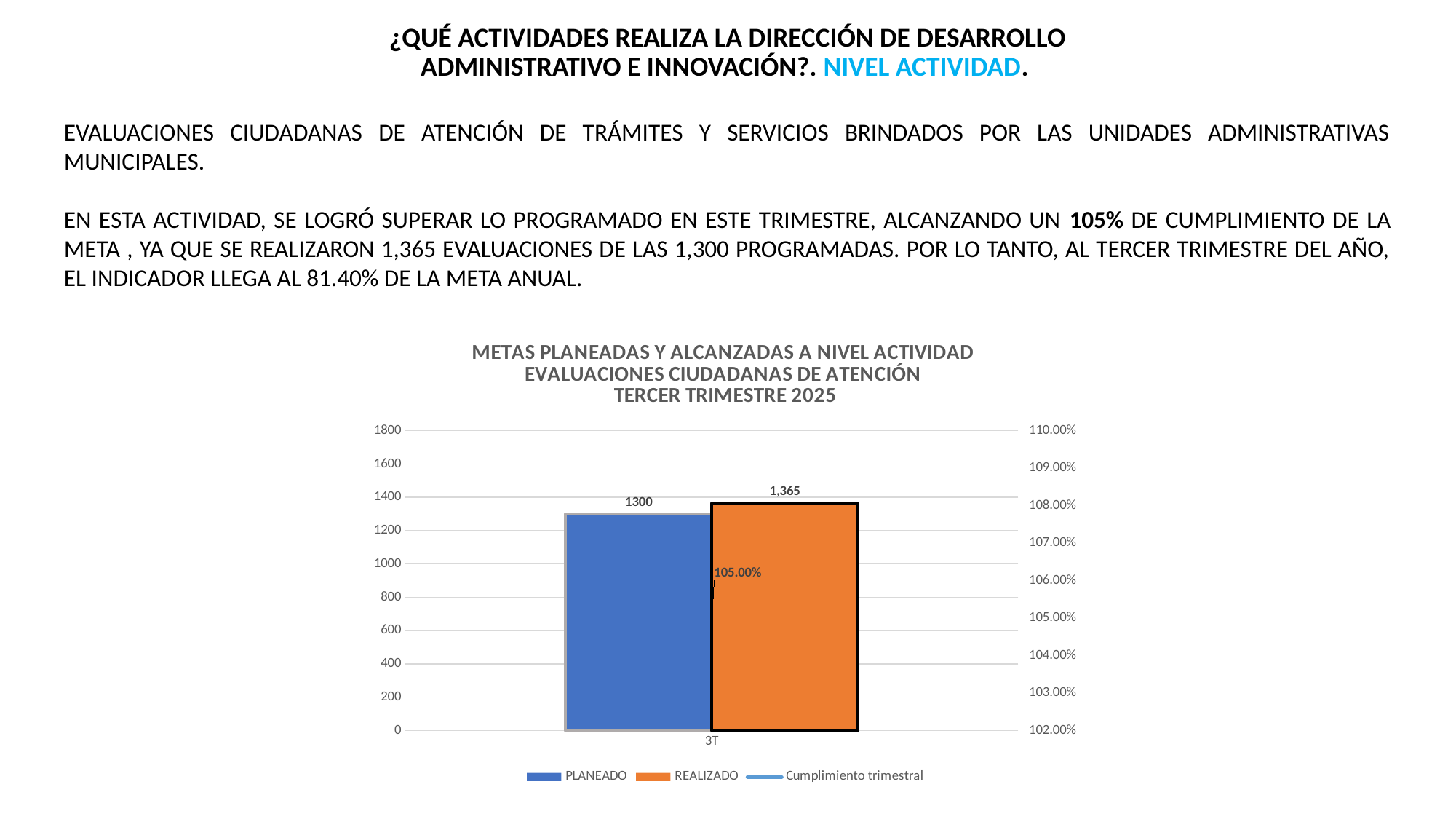

¿QUÉ ACTIVIDADES REALIZA LA DIRECCIÓN DE DESARROLLO ADMINISTRATIVO E INNOVACIÓN?. NIVEL ACTIVIDAD.
EVALUACIONES CIUDADANAS DE ATENCIÓN DE TRÁMITES Y SERVICIOS BRINDADOS POR LAS UNIDADES ADMINISTRATIVAS MUNICIPALES.

EN ESTA ACTIVIDAD, SE LOGRÓ SUPERAR LO PROGRAMADO EN ESTE TRIMESTRE, ALCANZANDO UN 105% DE CUMPLIMIENTO DE LA META , YA QUE SE REALIZARON 1,365 EVALUACIONES DE LAS 1,300 PROGRAMADAS. POR LO TANTO, AL TERCER TRIMESTRE DEL AÑO, EL INDICADOR LLEGA AL 81.40% DE LA META ANUAL.

### Chart: METAS PLANEADAS Y ALCANZADAS A NIVEL ACTIVIDAD
EVALUACIONES CIUDADANAS DE ATENCIÓN
TERCER TRIMESTRE 2025

| Category | PLANEADO | REALIZADO | Cumplimiento trimestral |
|---|---|---|---|
| 3T | 1300.0 | 1365.0 | 1.05 |